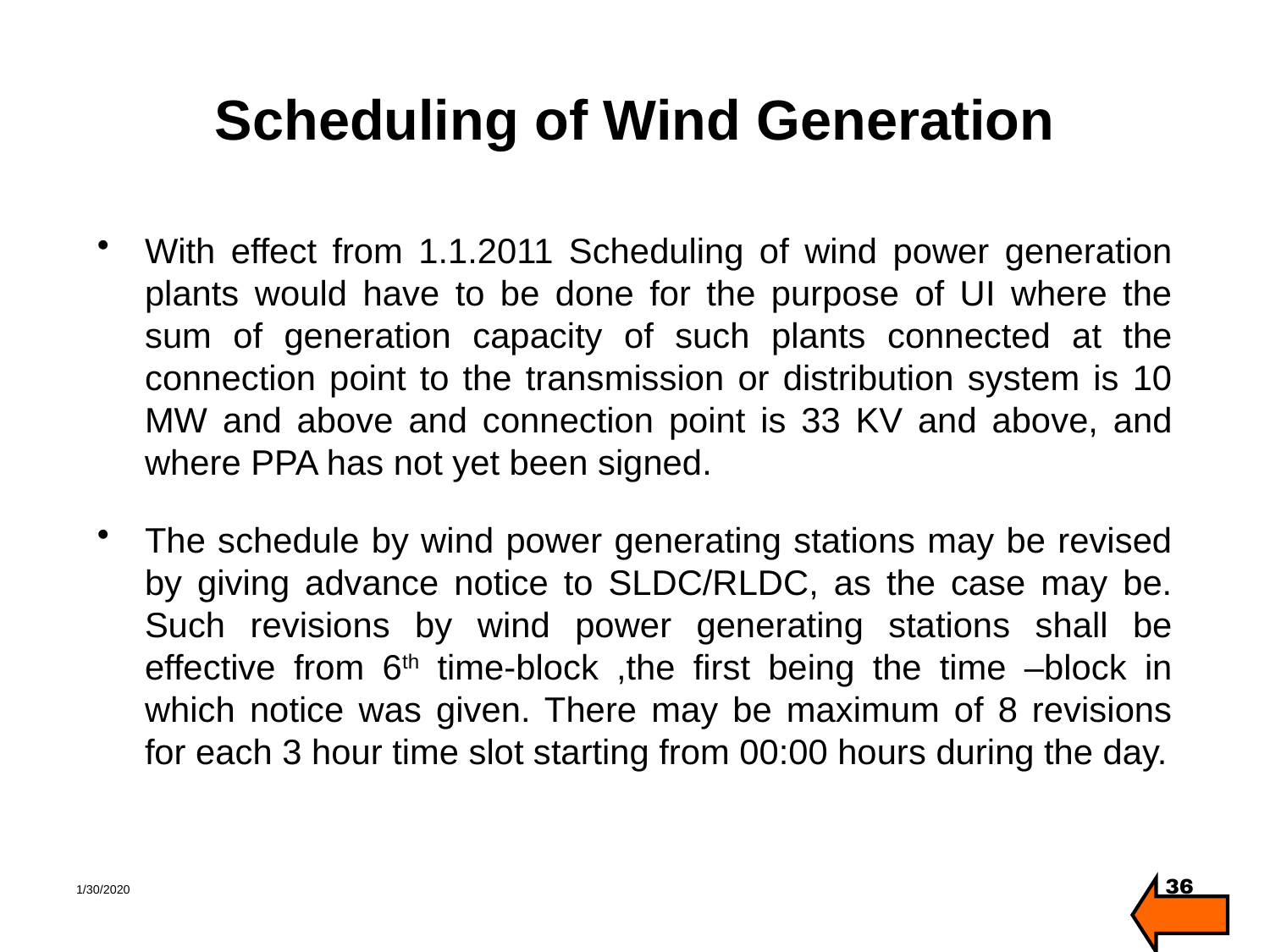

# Scheduling of Wind Generation
With effect from 1.1.2011 Scheduling of wind power generation plants would have to be done for the purpose of UI where the sum of generation capacity of such plants connected at the connection point to the transmission or distribution system is 10 MW and above and connection point is 33 KV and above, and where PPA has not yet been signed.
The schedule by wind power generating stations may be revised by giving advance notice to SLDC/RLDC, as the case may be. Such revisions by wind power generating stations shall be effective from 6th time-block ,the first being the time –block in which notice was given. There may be maximum of 8 revisions for each 3 hour time slot starting from 00:00 hours during the day.
1/30/2020
36